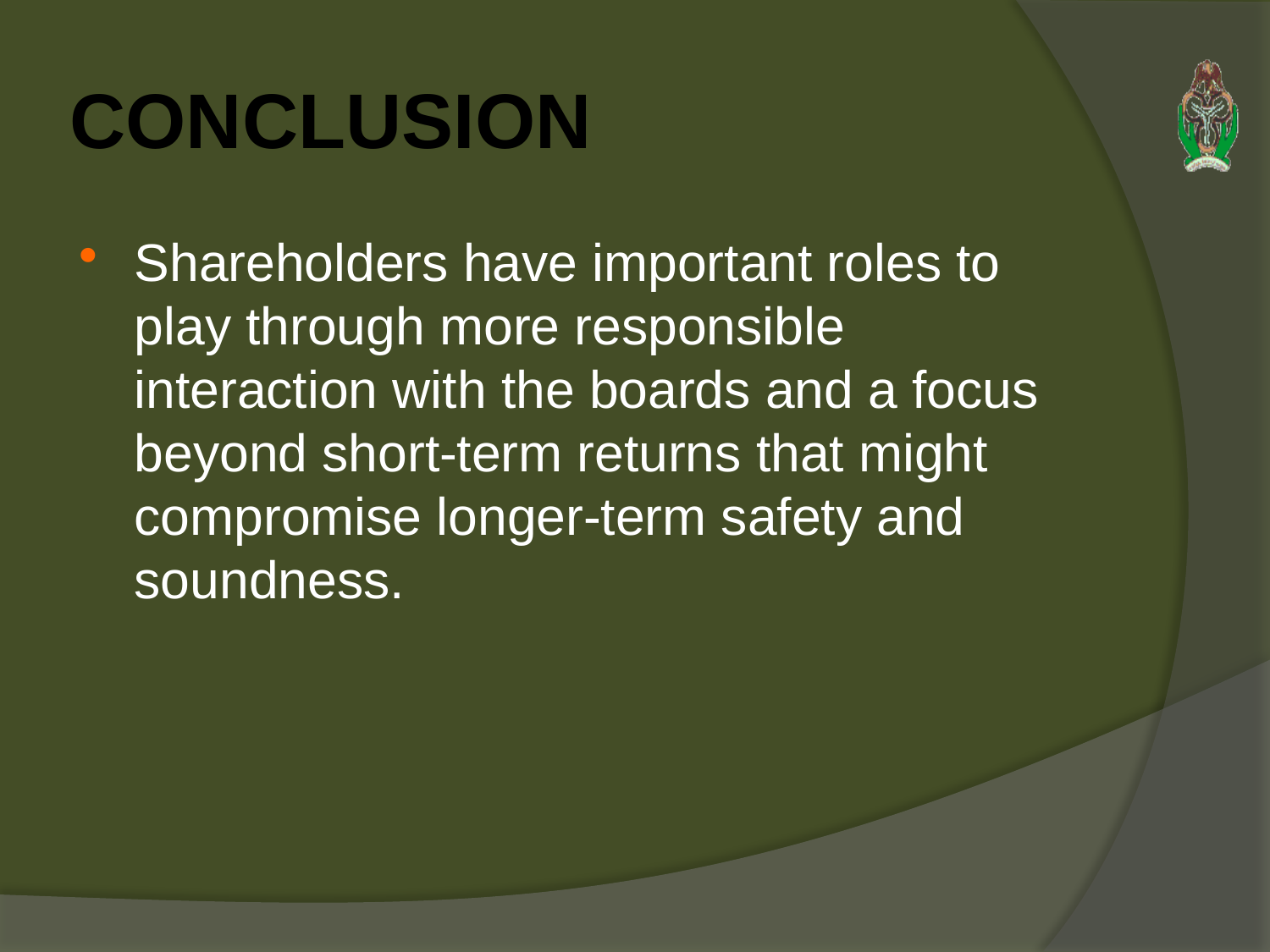

# CONCLUSION
Shareholders have important roles to play through more responsible interaction with the boards and a focus beyond short-term returns that might compromise longer-term safety and soundness.